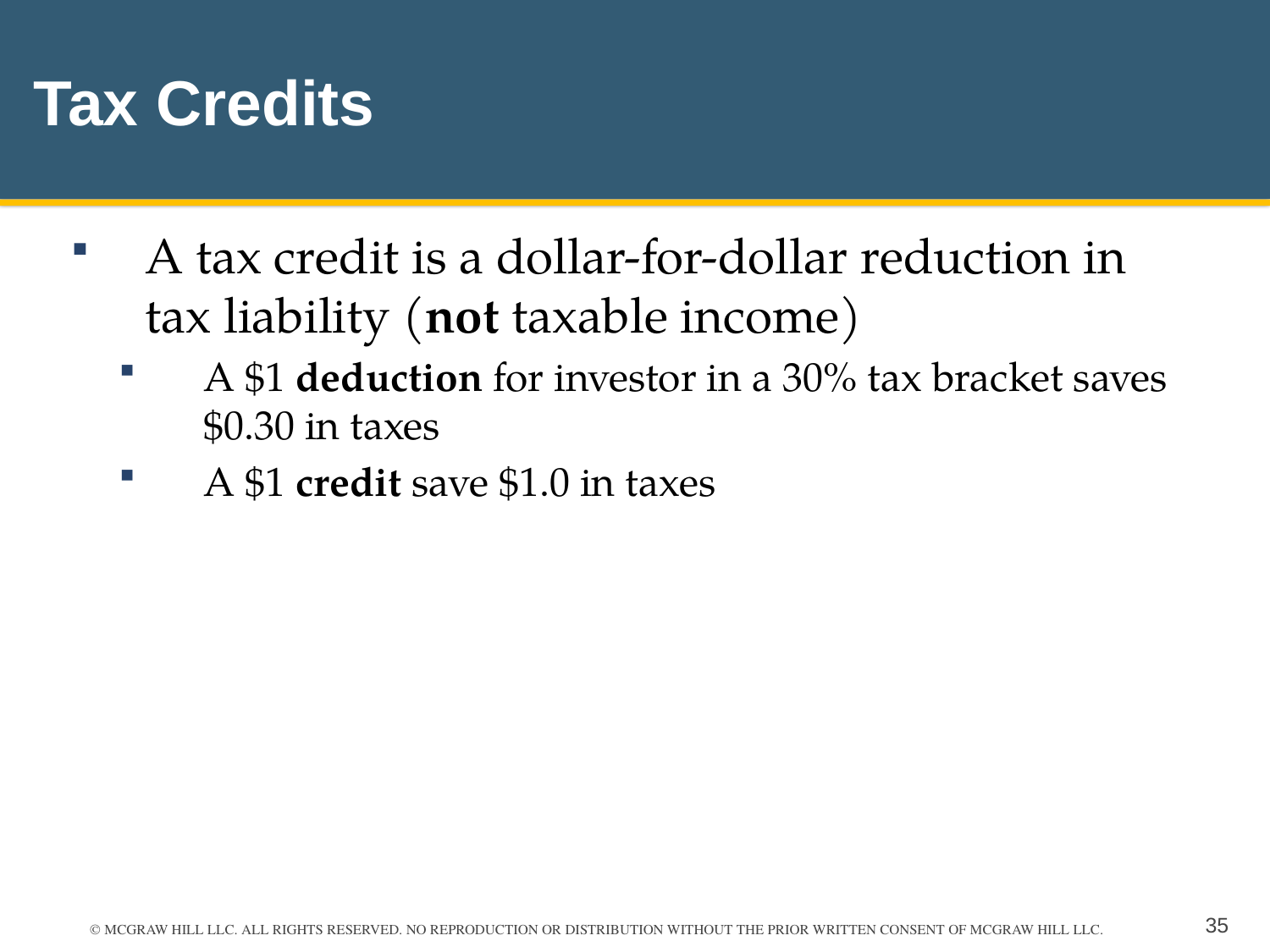

# Tax Credits
A tax credit is a dollar-for-dollar reduction in tax liability (not taxable income)
A $1 deduction for investor in a 30% tax bracket saves $0.30 in taxes
A $1 credit save $1.0 in taxes
© MCGRAW HILL LLC. ALL RIGHTS RESERVED. NO REPRODUCTION OR DISTRIBUTION WITHOUT THE PRIOR WRITTEN CONSENT OF MCGRAW HILL LLC.
35